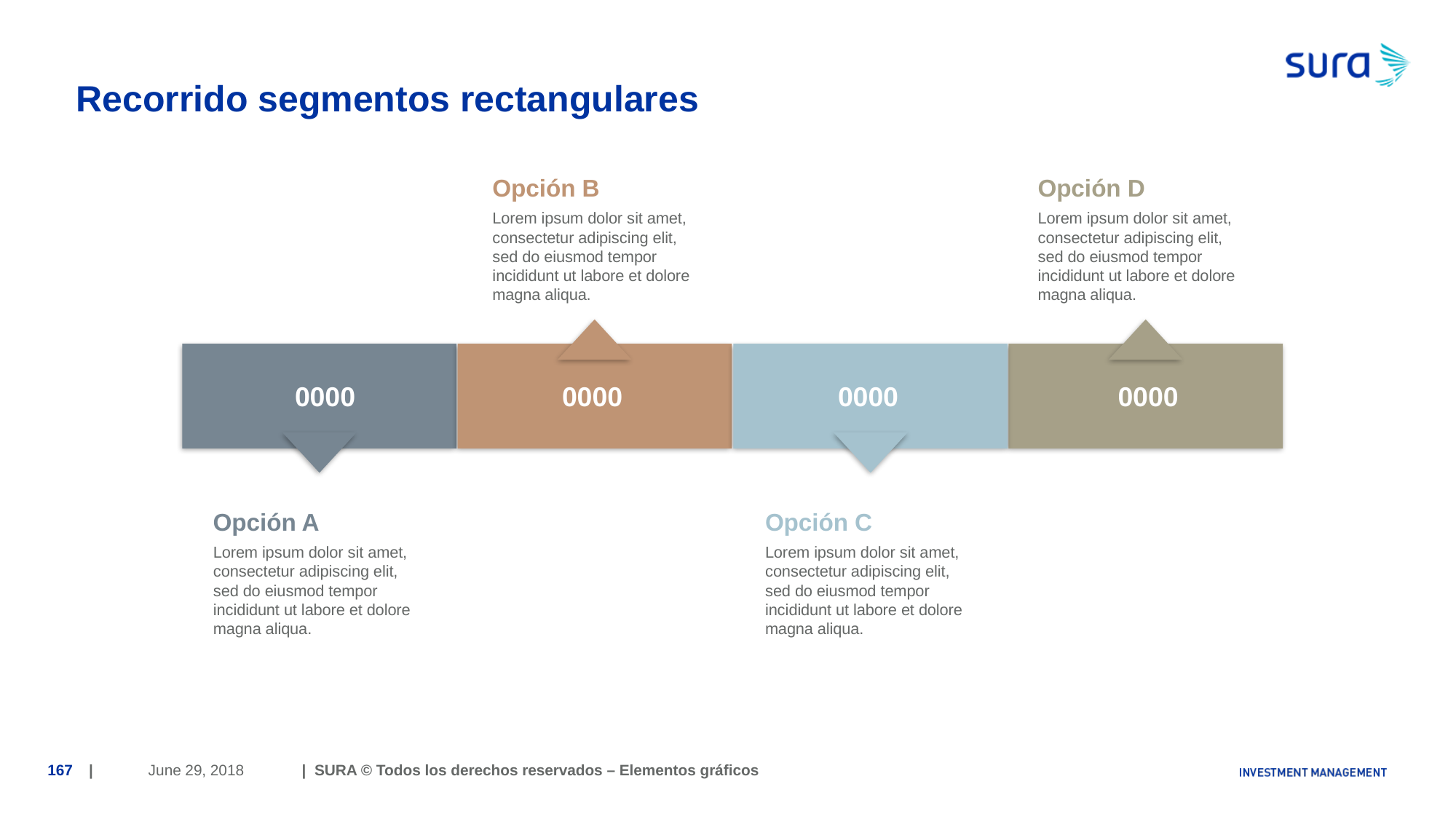

# Recorrido segmentos rectangulares
Opción B
Opción D
Lorem ipsum dolor sit amet, consectetur adipiscing elit, sed do eiusmod tempor incididunt ut labore et dolore magna aliqua.
Lorem ipsum dolor sit amet, consectetur adipiscing elit, sed do eiusmod tempor incididunt ut labore et dolore magna aliqua.

0000
0000
0000
0000

Opción A
Opción C
Lorem ipsum dolor sit amet, consectetur adipiscing elit, sed do eiusmod tempor incididunt ut labore et dolore magna aliqua.
Lorem ipsum dolor sit amet, consectetur adipiscing elit, sed do eiusmod tempor incididunt ut labore et dolore magna aliqua.
June 29, 2018
167
|                                                  |  SURA © Todos los derechos reservados – Elementos gráficos